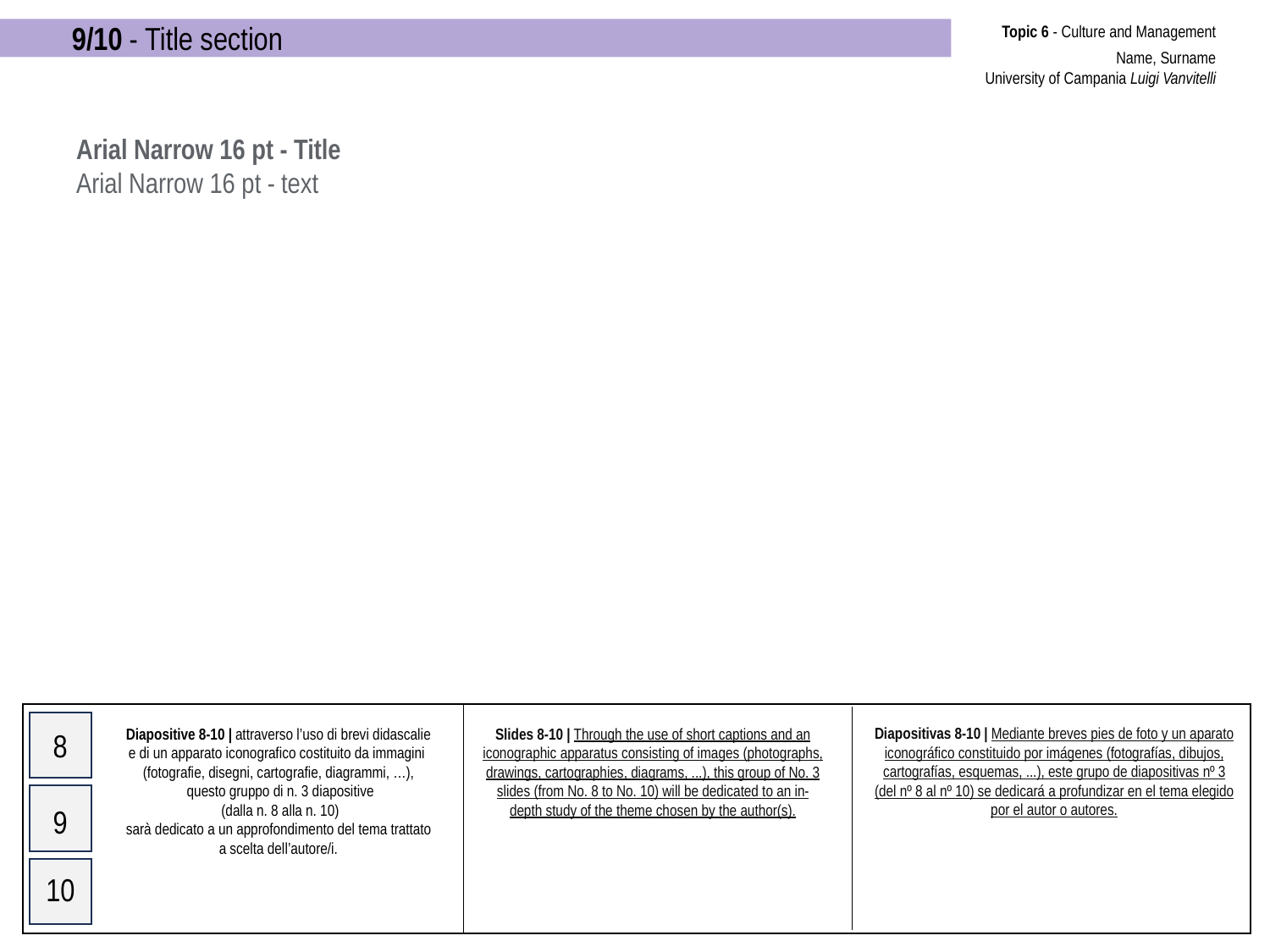

9/10 - Title section
Topic 6 - Culture and Management

Name, Surname
University of Campania Luigi Vanvitelli
Arial Narrow 16 pt - Title
Arial Narrow 16 pt - text

8

9

10
Diapositivas 8-10 | Mediante breves pies de foto y un aparato iconográfico constituido por imágenes (fotografías, dibujos, cartografías, esquemas, ...), este grupo de diapositivas nº 3 (del nº 8 al nº 10) se dedicará a profundizar en el tema elegido por el autor o autores.
Diapositive 8-10 | attraverso l’uso di brevi didascalie
e di un apparato iconografico costituito da immagini
(fotografie, disegni, cartografie, diagrammi, …),
 questo gruppo di n. 3 diapositive
 (dalla n. 8 alla n. 10)
sarà dedicato a un approfondimento del tema trattato
a scelta dell’autore/i.
Slides 8-10 | Through the use of short captions and an iconographic apparatus consisting of images (photographs, drawings, cartographies, diagrams, ...), this group of No. 3 slides (from No. 8 to No. 10) will be dedicated to an in-depth study of the theme chosen by the author(s).